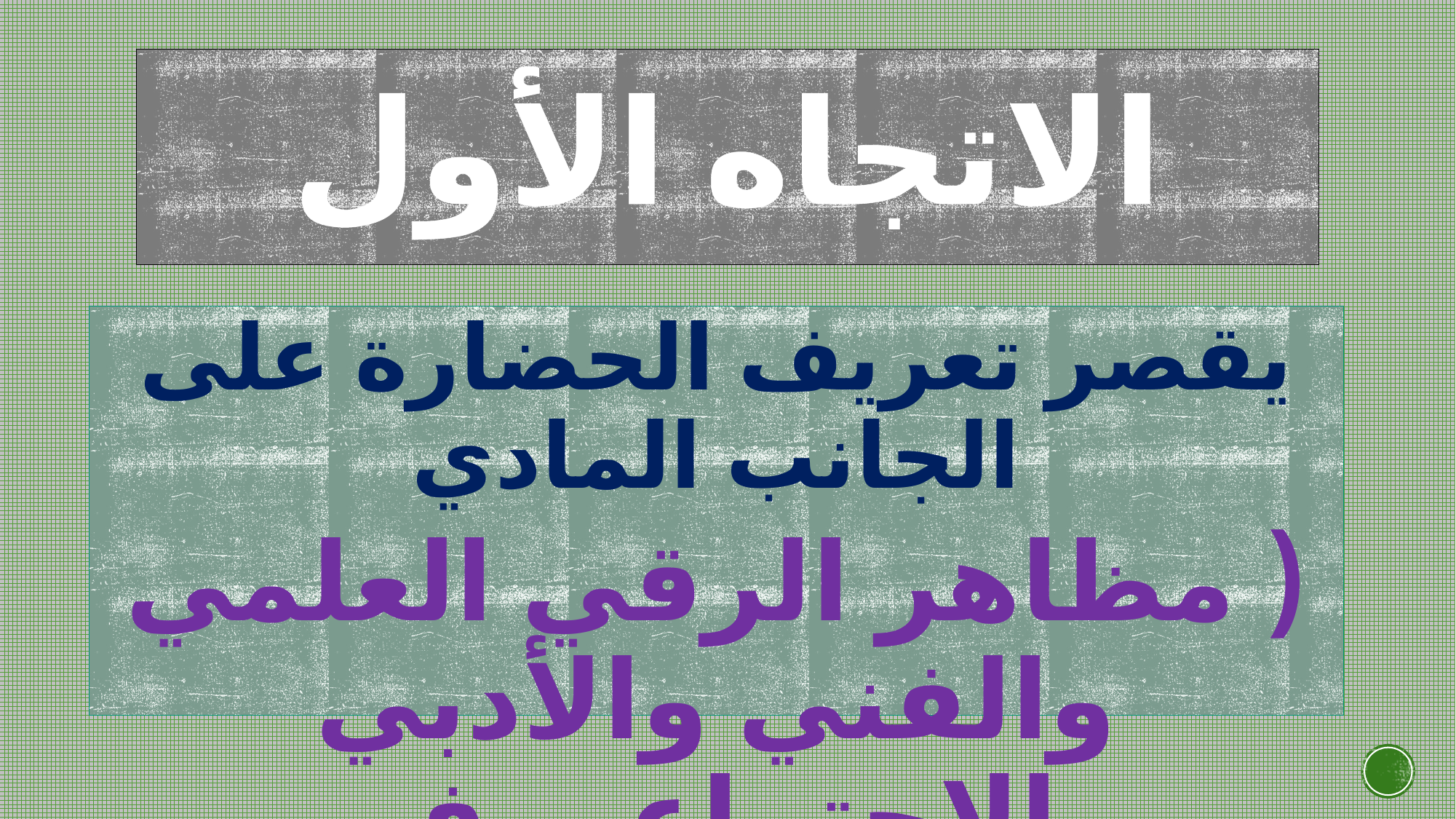

# الاتجاه الأول
يقصر تعريف الحضارة على الجانب المادي
( مظاهر الرقي العلمي والفني والأدبي والإجتماعي في الحضر )